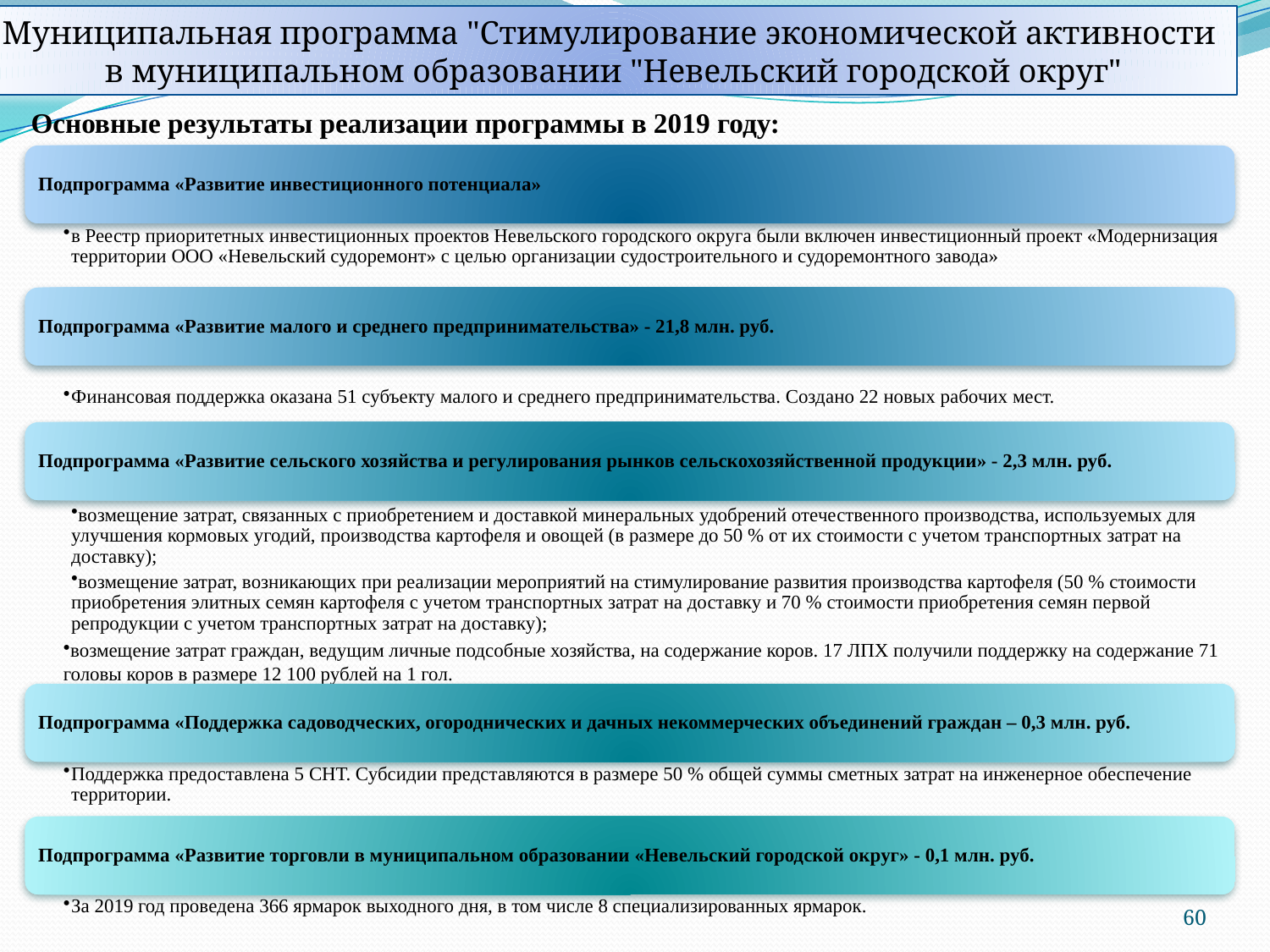

Муниципальная программа "Стимулирование экономической активности
в муниципальном образовании "Невельский городской округ"
Основные результаты реализации программы в 2019 году:
Подпрограмма «Развитие инвестиционного потенциала»
в Реестр приоритетных инвестиционных проектов Невельского городского округа были включен инвестиционный проект «Модернизация территории ООО «Невельский судоремонт» с целью организации судостроительного и судоремонтного завода»
Подпрограмма «Развитие малого и среднего предпринимательства» - 21,8 млн. руб.
Финансовая поддержка оказана 51 субъекту малого и среднего предпринимательства. Создано 22 новых рабочих мест.
Подпрограмма «Развитие сельского хозяйства и регулирования рынков сельскохозяйственной продукции» - 2,3 млн. руб.
возмещение затрат, связанных с приобретением и доставкой минеральных удобрений отечественного производства, используемых для улучшения кормовых угодий, производства картофеля и овощей (в размере до 50 % от их стоимости с учетом транспортных затрат на доставку);
возмещение затрат, возникающих при реализации мероприятий на стимулирование развития производства картофеля (50 % стоимости приобретения элитных семян картофеля с учетом транспортных затрат на доставку и 70 % стоимости приобретения семян первой репродукции с учетом транспортных затрат на доставку);
возмещение затрат граждан, ведущим личные подсобные хозяйства, на содержание коров. 17 ЛПХ получили поддержку на содержание 71 головы коров в размере 12 100 рублей на 1 гол.
Подпрограмма «Поддержка садоводческих, огороднических и дачных некоммерческих объединений граждан – 0,3 млн. руб.
Поддержка предоставлена 5 СНТ. Субсидии представляются в размере 50 % общей суммы сметных затрат на инженерное обеспечение территории.
Подпрограмма «Развитие торговли в муниципальном образовании «Невельский городской округ» - 0,1 млн. руб.
За 2019 год проведена 366 ярмарок выходного дня, в том числе 8 специализированных ярмарок.
60